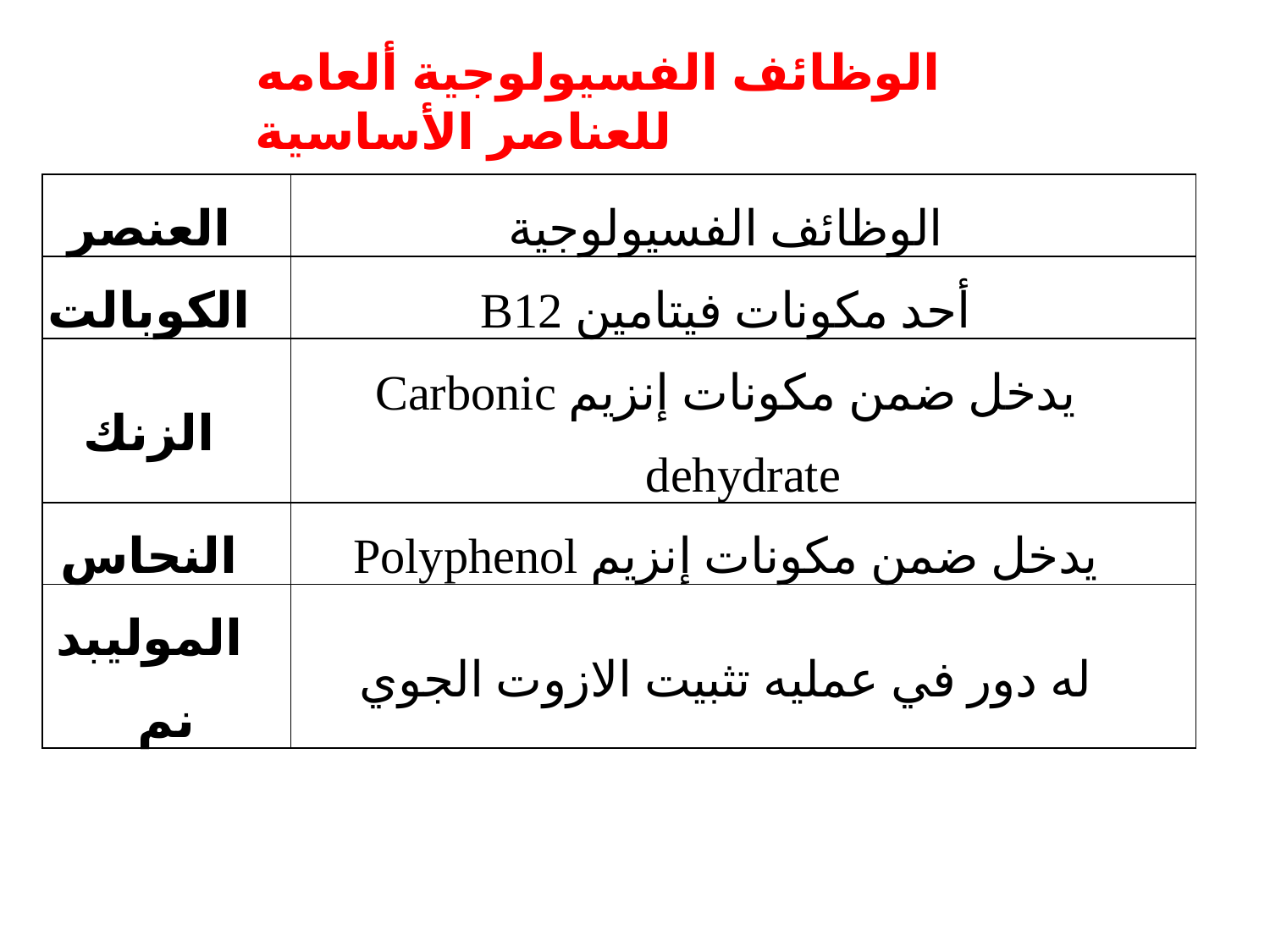

الوظائف الفسيولوجية ألعامه للعناصر الأساسية
| العنصر | الوظائف الفسيولوجية |
| --- | --- |
| الكوبالت | أحد مكونات فيتامين B12 |
| الزنك | يدخل ضمن مكونات إنزيم Carbonic dehydrate |
| النحاس | يدخل ضمن مكونات إنزيم Polyphenol |
| الموليبدنم | له دور في عمليه تثبيت الازوت الجوي |